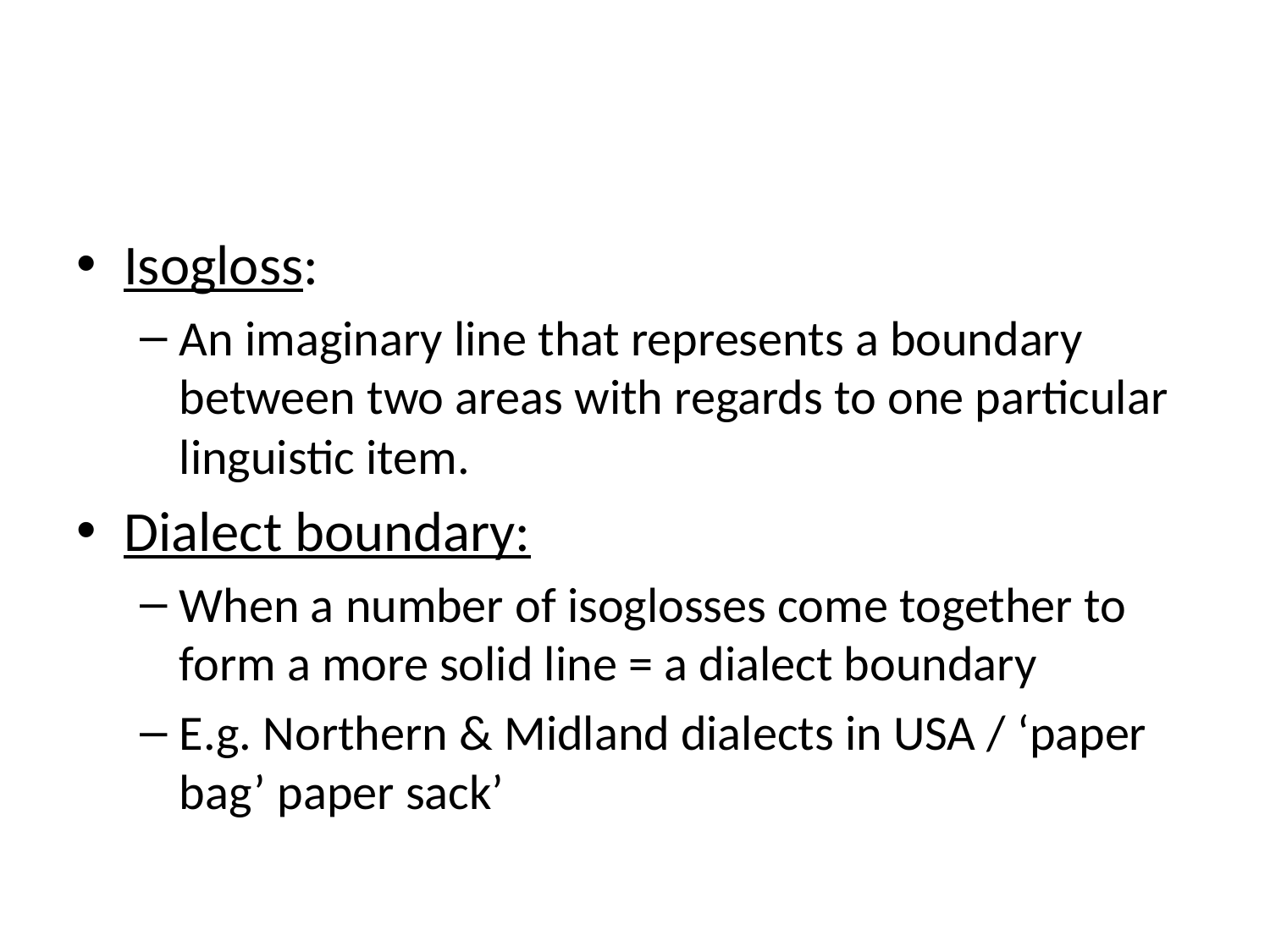

#
Isogloss:
An imaginary line that represents a boundary between two areas with regards to one particular linguistic item.
Dialect boundary:
When a number of isoglosses come together to form a more solid line = a dialect boundary
E.g. Northern & Midland dialects in USA / ‘paper bag’ paper sack’